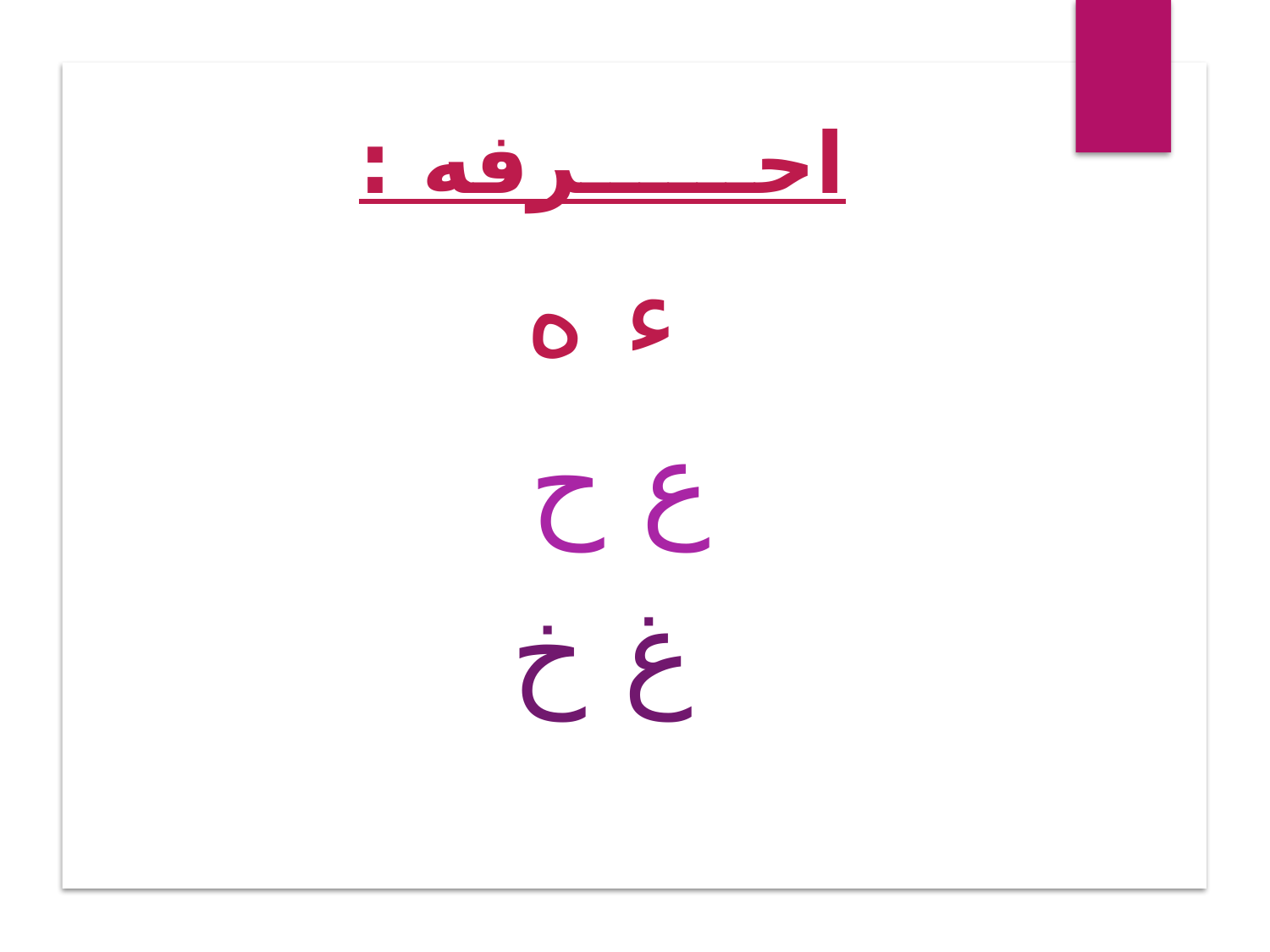

احــــــرفه :
ء ه
ع ح
غ خ